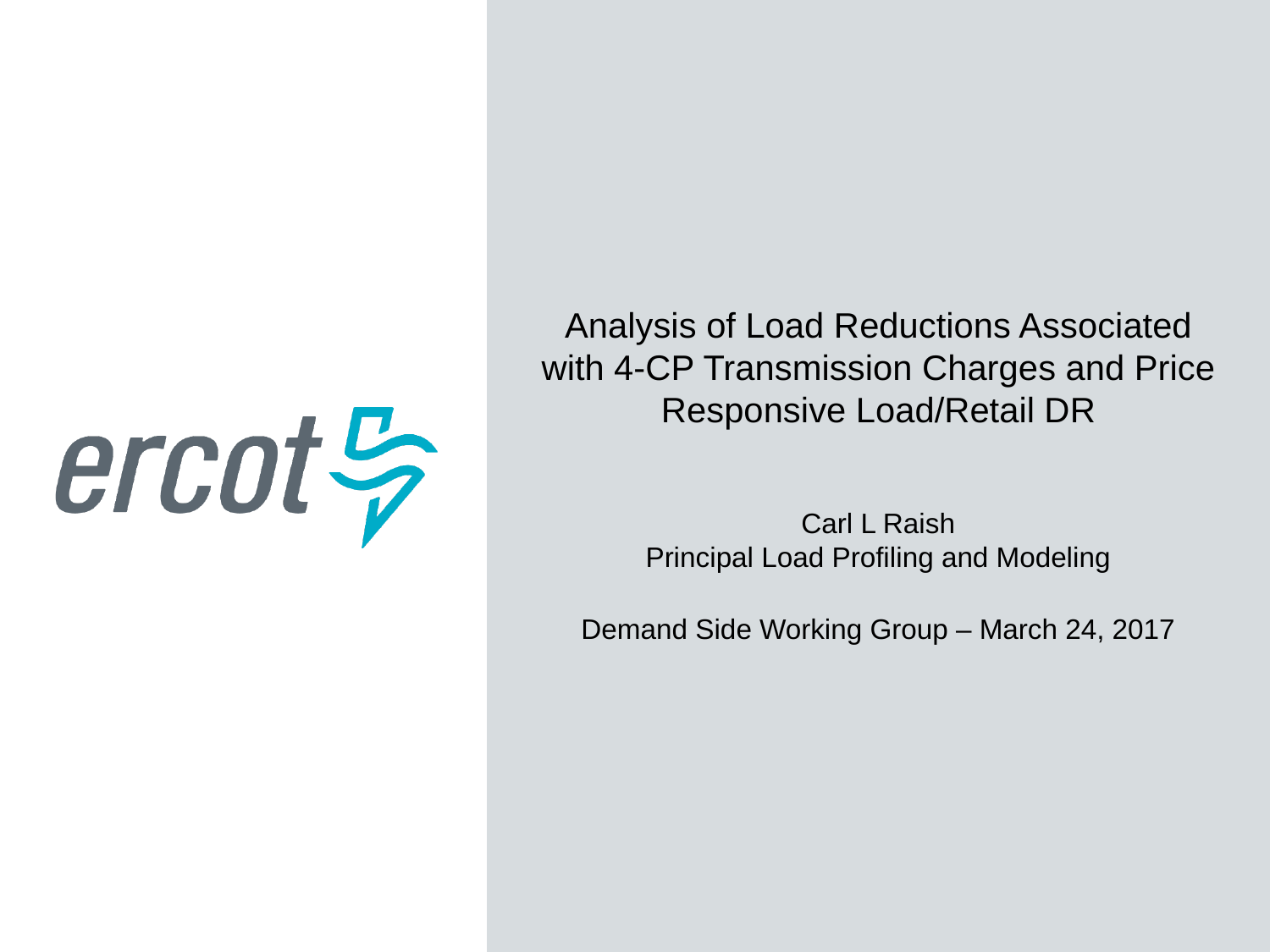

Analysis of Load Reductions Associated with 4-CP Transmission Charges and Price Responsive Load/Retail DR

Carl L Raish
Principal Load Profiling and Modeling

Demand Side Working Group – March 24, 2017